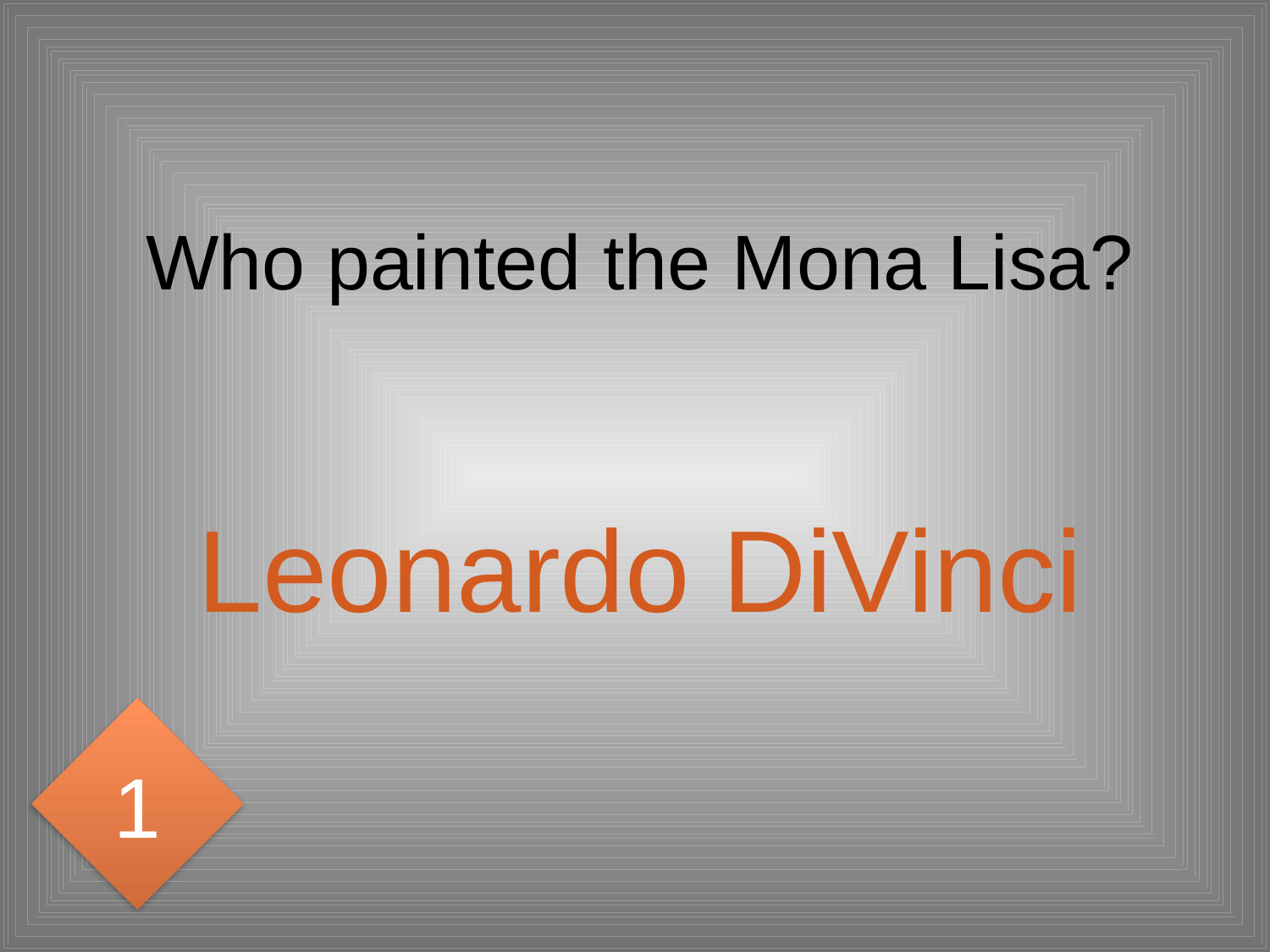

# Who painted the Mona Lisa?
Leonardo DiVinci
1